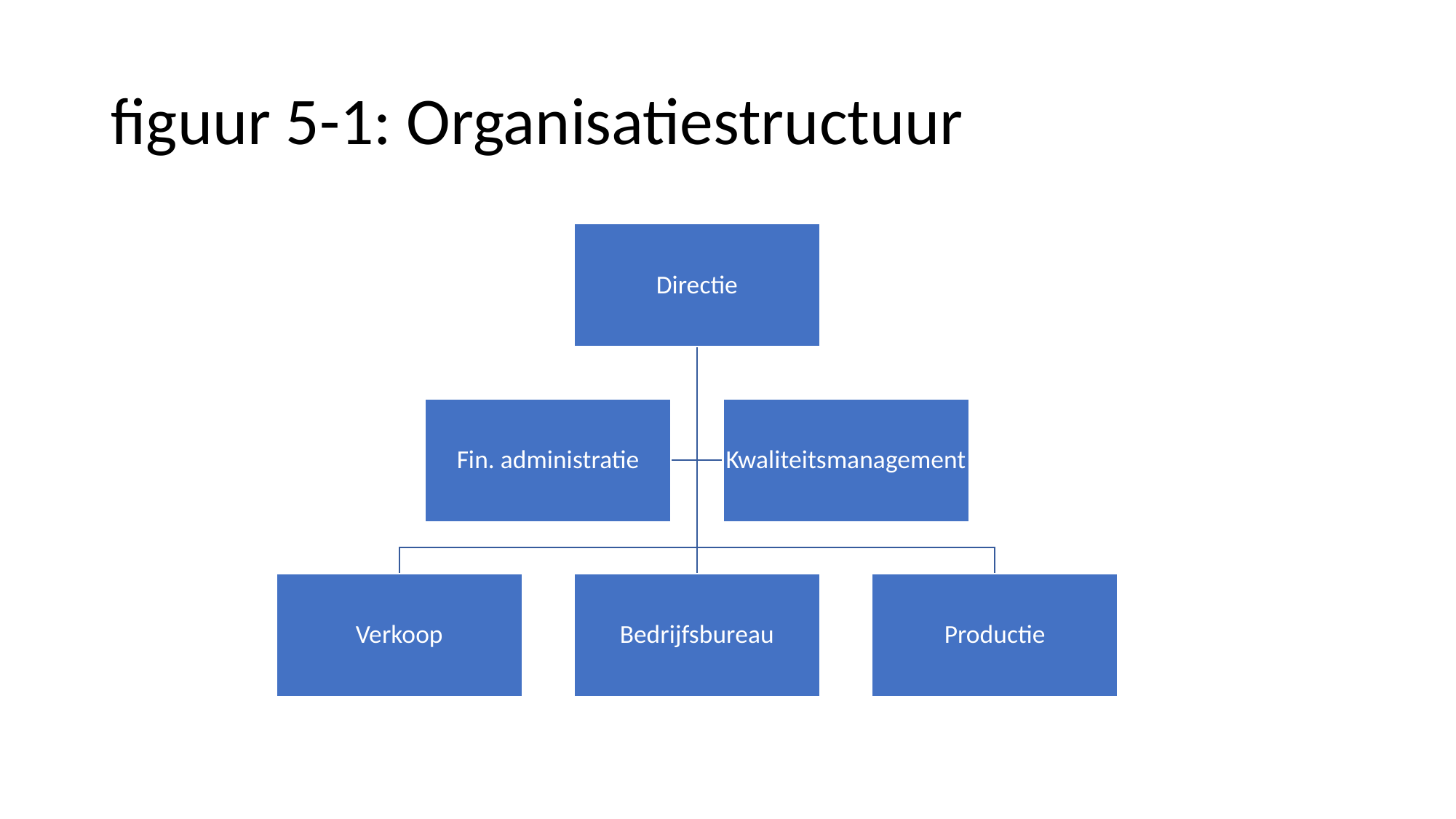

# figuur 5-1: Organisatiestructuur
Directie
Verkoop
Bedrijfsbureau
Productie
Fin. administratie
Kwaliteitsmanagement